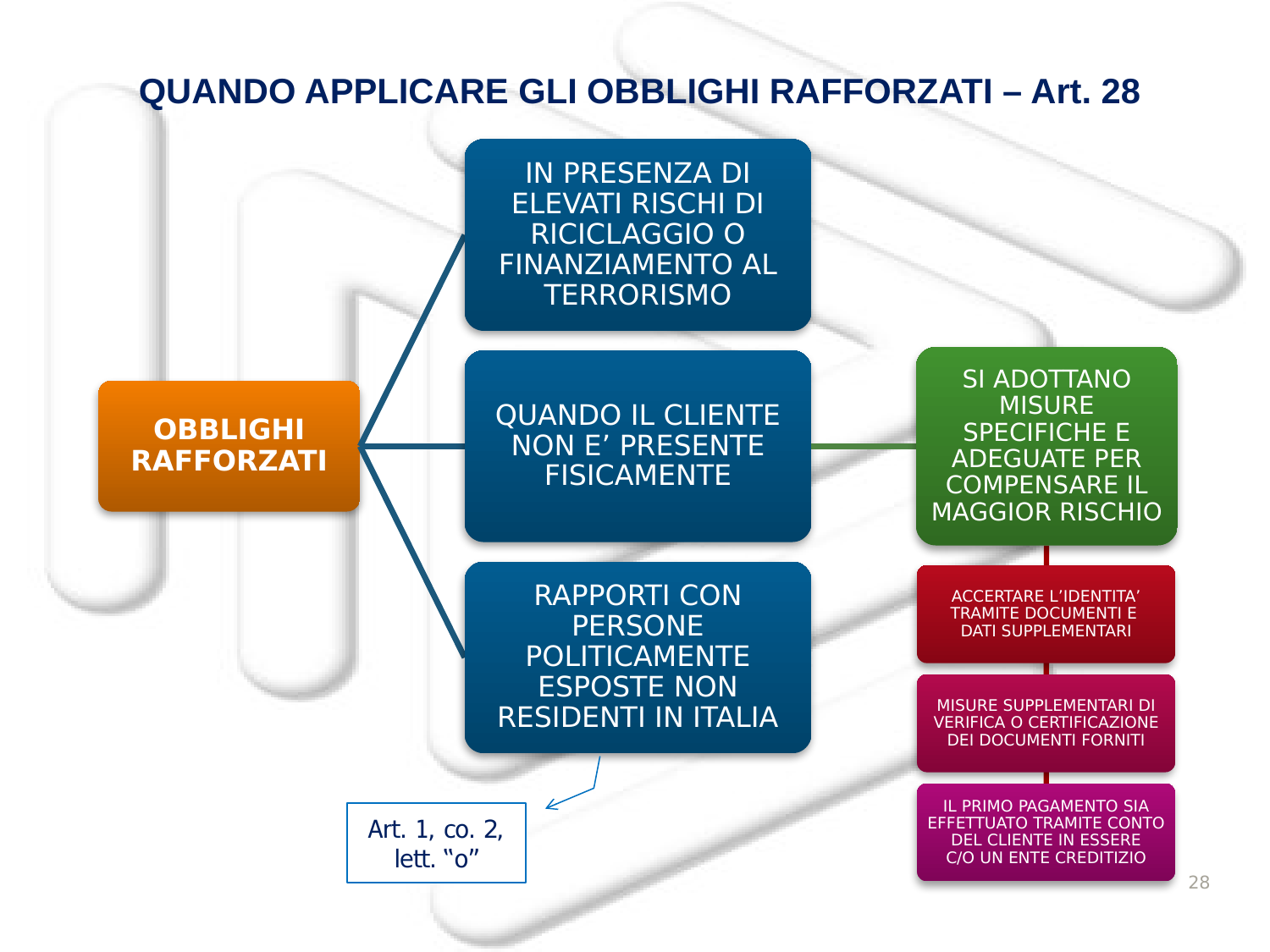

QUANDO APPLICARE GLI OBBLIGHI RAFFORZATI – Art. 28
OBBLIGHI RAFFORZATI

IN PRESENZA DI ELEVATI RISCHI DI RICICLAGGIO O FINANZIAMENTO AL TERRORISMO

QUANDO IL CLIENTE NON E’ PRESENTE FISICAMENTE

SI ADOTTANO MISURE SPECIFICHE E ADEGUATE PER COMPENSARE IL MAGGIOR RISCHIO

RAPPORTI CON PERSONE POLITICAMENTE ESPOSTE NON RESIDENTI IN ITALIA

ACCERTARE L’IDENTITA’ TRAMITE DOCUMENTI E
DATI SUPPLEMENTARI

MISURE SUPPLEMENTARI DI VERIFICA O CERTIFICAZIONE DEI DOCUMENTI FORNITI

IL PRIMO PAGAMENTO SIA EFFETTUATO TRAMITE CONTO DEL CLIENTE IN ESSERE
C/O UN ENTE CREDITIZIO
Art. 1, co. 2, lett. “o”
28